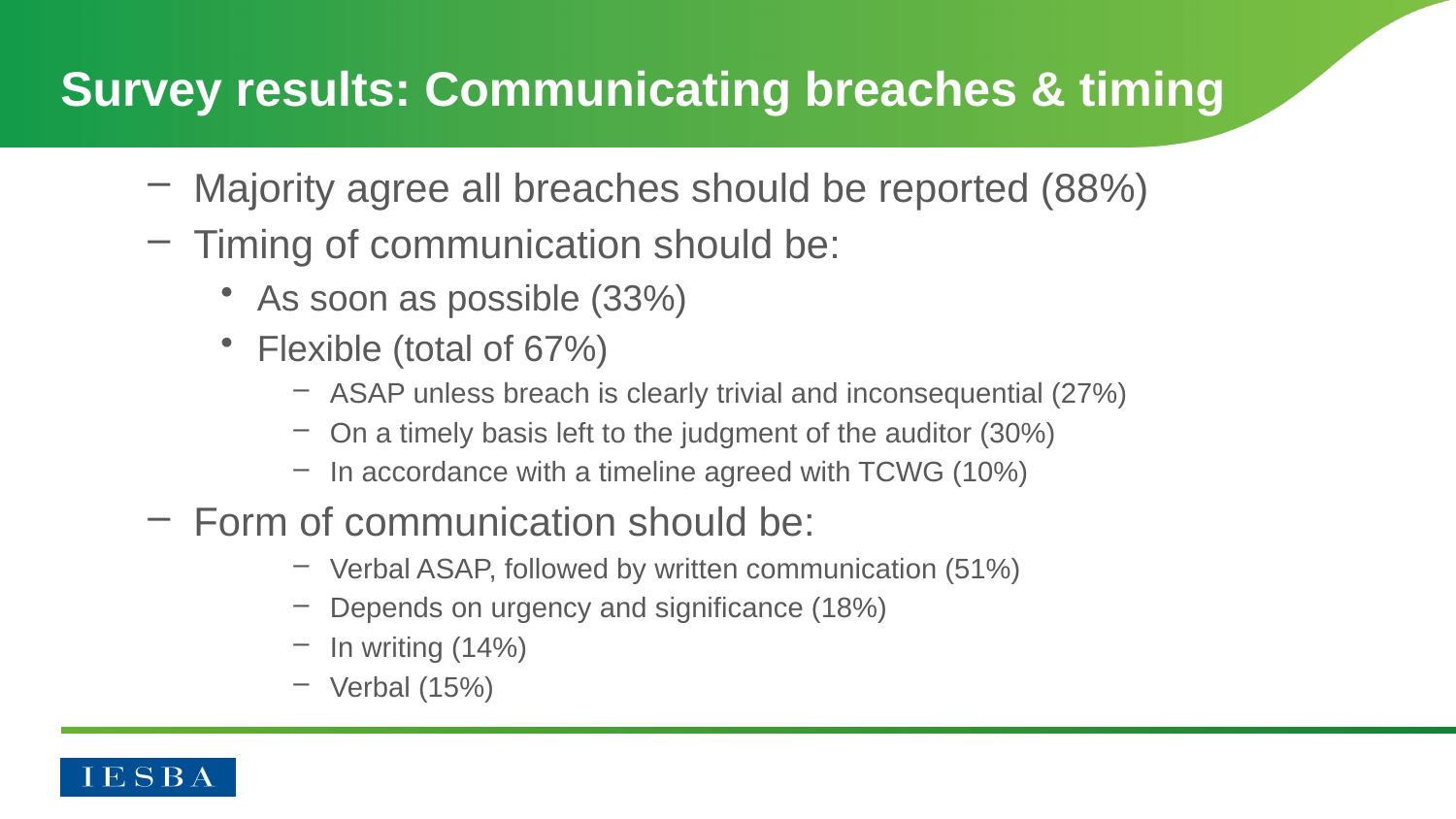

# Survey results: Communicating breaches & timing
Majority agree all breaches should be reported (88%)
Timing of communication should be:
As soon as possible (33%)
Flexible (total of 67%)
ASAP unless breach is clearly trivial and inconsequential (27%)
On a timely basis left to the judgment of the auditor (30%)
In accordance with a timeline agreed with TCWG (10%)
Form of communication should be:
Verbal ASAP, followed by written communication (51%)
Depends on urgency and significance (18%)
In writing (14%)
Verbal (15%)